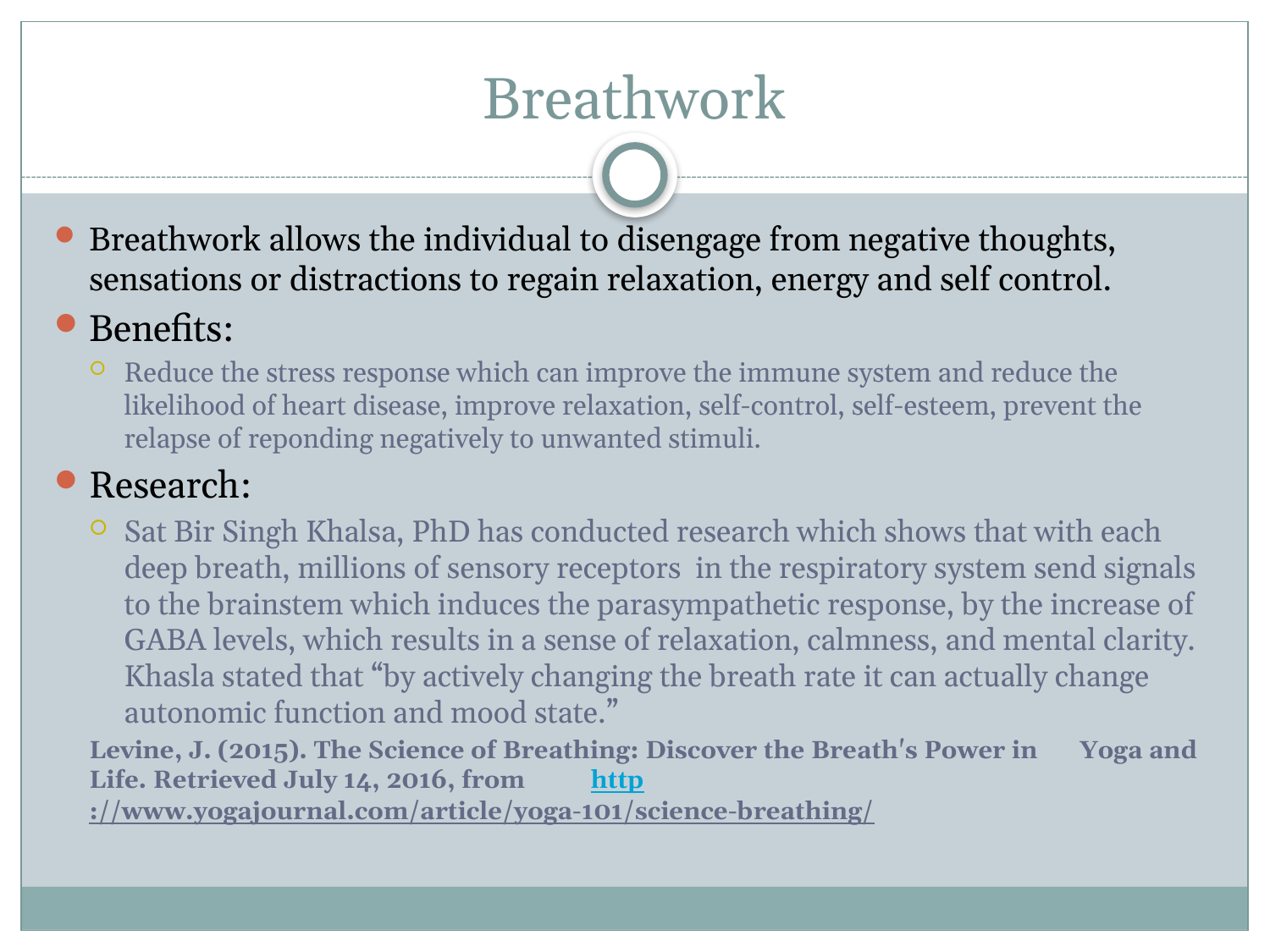

# Breathwork
Breathwork allows the individual to disengage from negative thoughts, sensations or distractions to regain relaxation, energy and self control.
Benefits:
Reduce the stress response which can improve the immune system and reduce the likelihood of heart disease, improve relaxation, self-control, self-esteem, prevent the relapse of reponding negatively to unwanted stimuli.
Research:
Sat Bir Singh Khalsa, PhD has conducted research which shows that with each deep breath, millions of sensory receptors  in the respiratory system send signals to the brainstem which induces the parasympathetic response, by the increase of GABA levels, which results in a sense of relaxation, calmness, and mental clarity. Khasla stated that “by actively changing the breath rate it can actually change autonomic function and mood state.”
	Levine, J. (2015). The Science of Breathing: Discover the Breath's Power in 	Yoga and Life. Retrieved July 14, 2016, from 		 http://www.yogajournal.com/article/yoga-101/science-breathing/